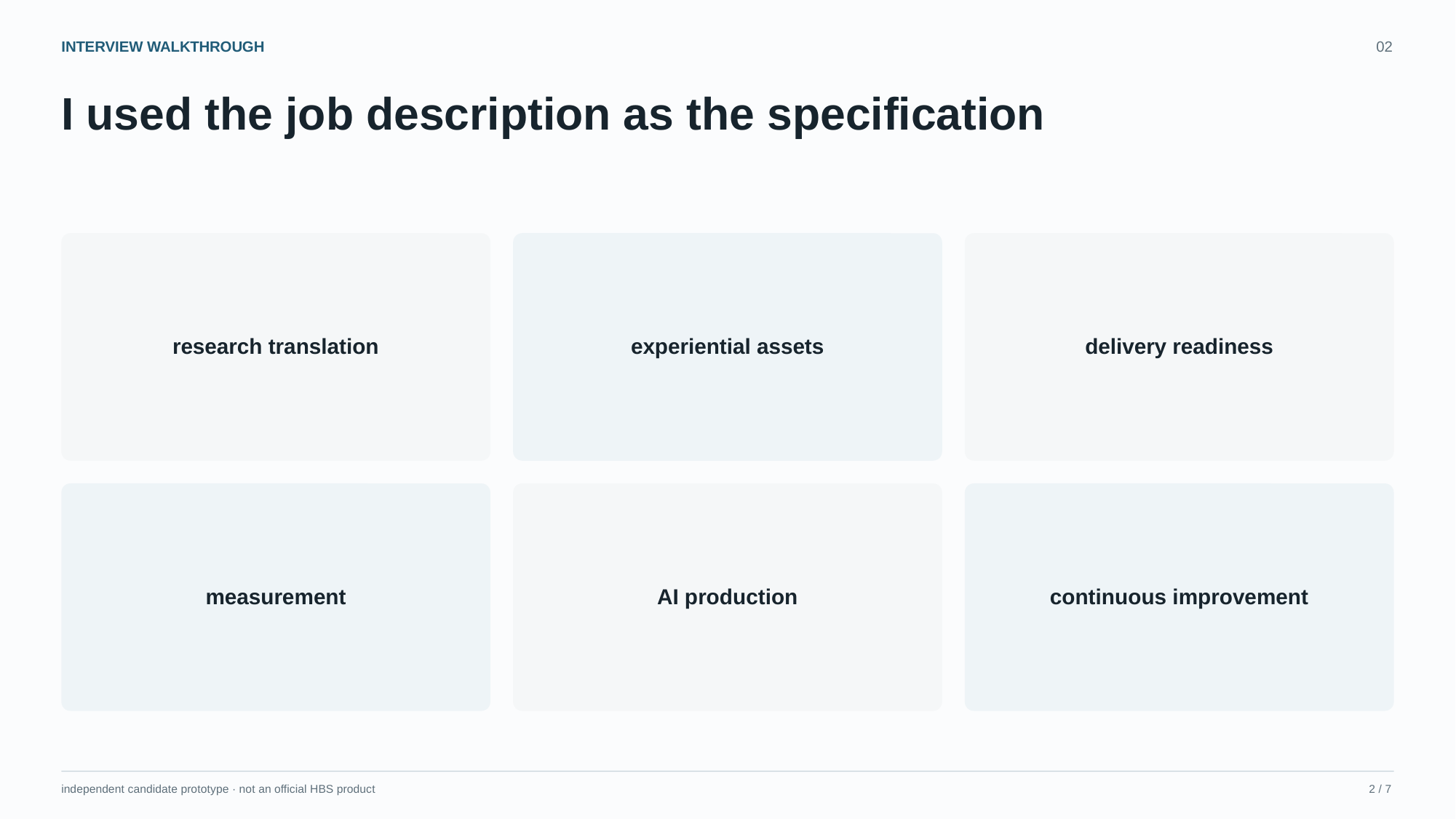

INTERVIEW WALKTHROUGH
02
I used the job description as the specification

research translation
experiential assets
delivery readiness

measurement
AI production
continuous improvement
independent candidate prototype · not an official HBS product
2 / 7